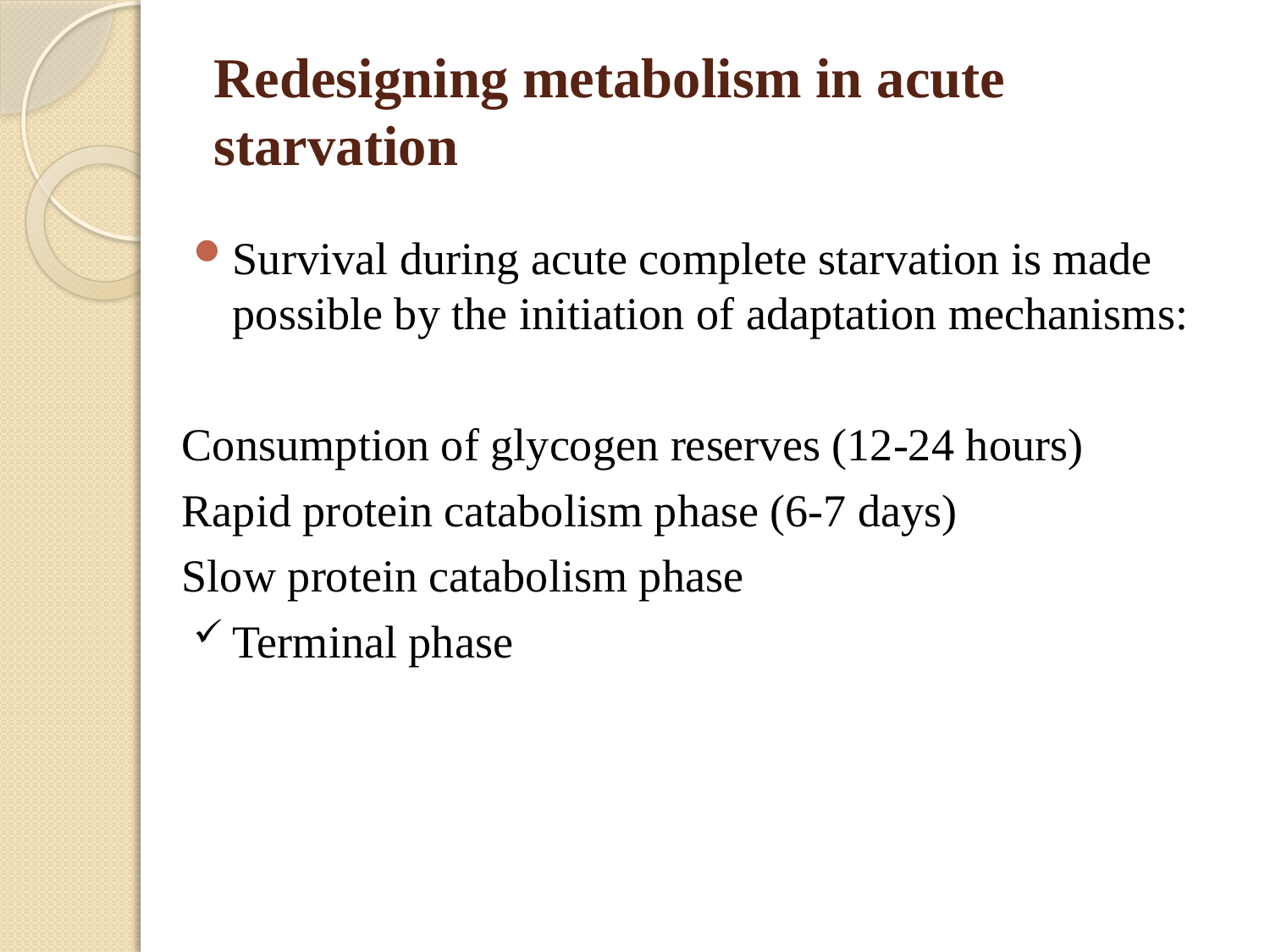

# Redesigning metabolism in acute starvation

Survival during acute complete starvation is made possible by the initiation of adaptation mechanisms:

Consumption of glycogen reserves (12-24 hours)
Rapid protein catabolism phase (6-7 days)
Slow protein catabolism phase
Terminal phase